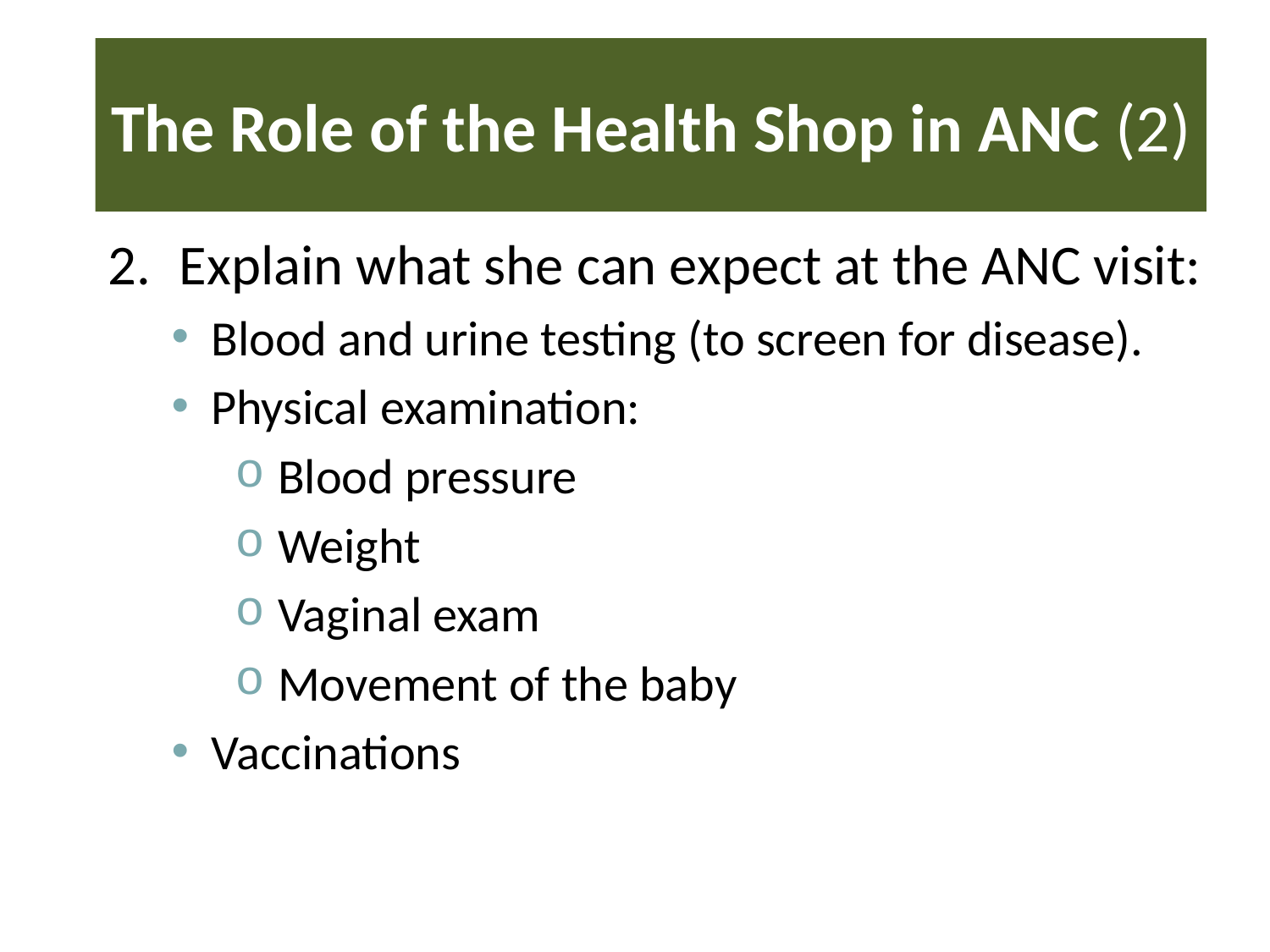

# The Role of the Health Shop in ANC (2)
Explain what she can expect at the ANC visit:
Blood and urine testing (to screen for disease).
Physical examination:
 Blood pressure
 Weight
 Vaginal exam
 Movement of the baby
Vaccinations